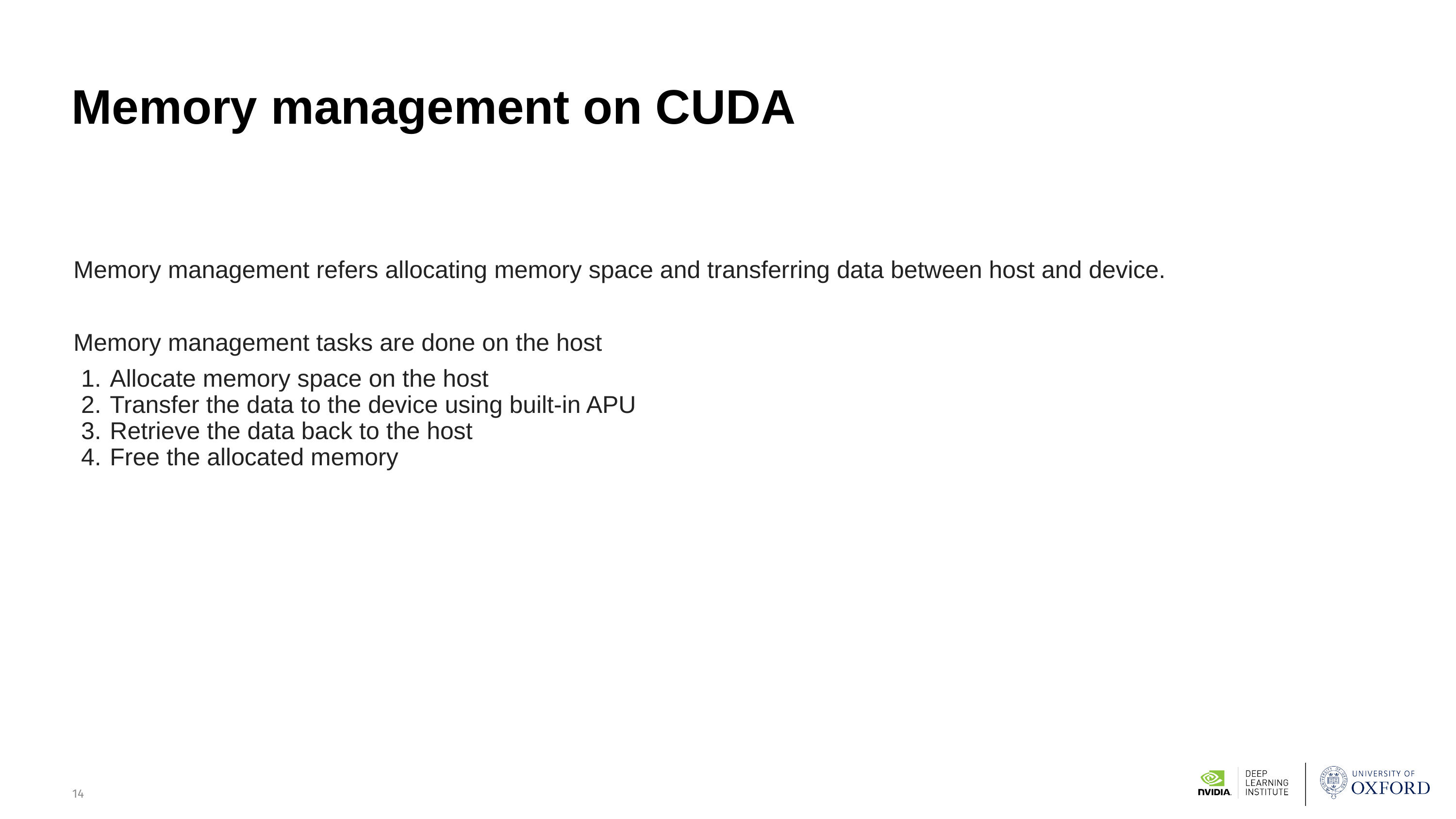

# Memory management on CUDA
Memory management refers allocating memory space and transferring data between host and device.

Memory management tasks are done on the host
Allocate memory space on the host
Transfer the data to the device using built-in APU
Retrieve the data back to the host
Free the allocated memory